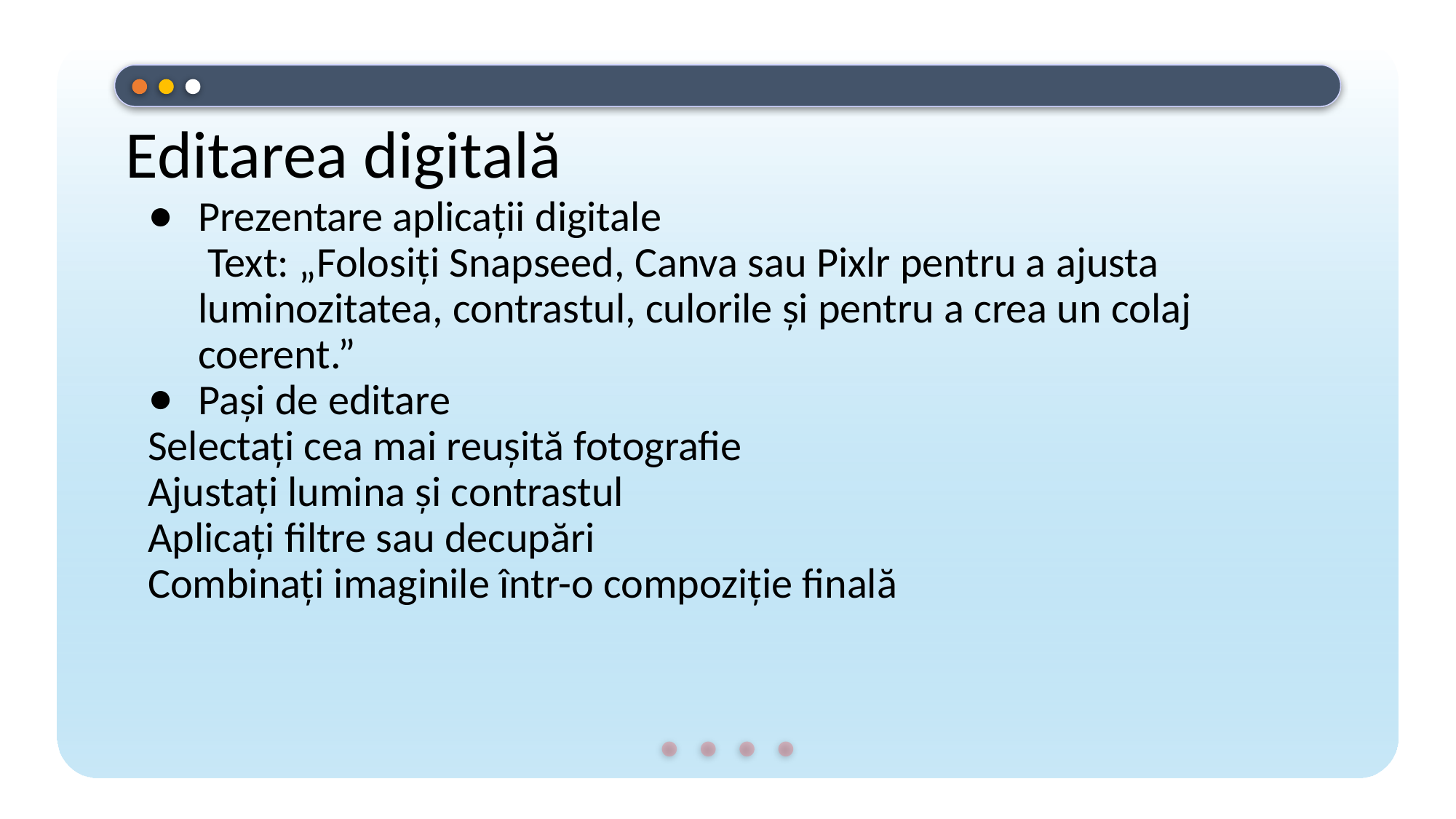

# Editarea digitală
Prezentare aplicații digitale
 Text: „Folosiți Snapseed, Canva sau Pixlr pentru a ajusta luminozitatea, contrastul, culorile și pentru a crea un colaj coerent.”
Pași de editare
Selectați cea mai reușită fotografie
Ajustați lumina și contrastul
Aplicați filtre sau decupări
Combinați imaginile într-o compoziție finală